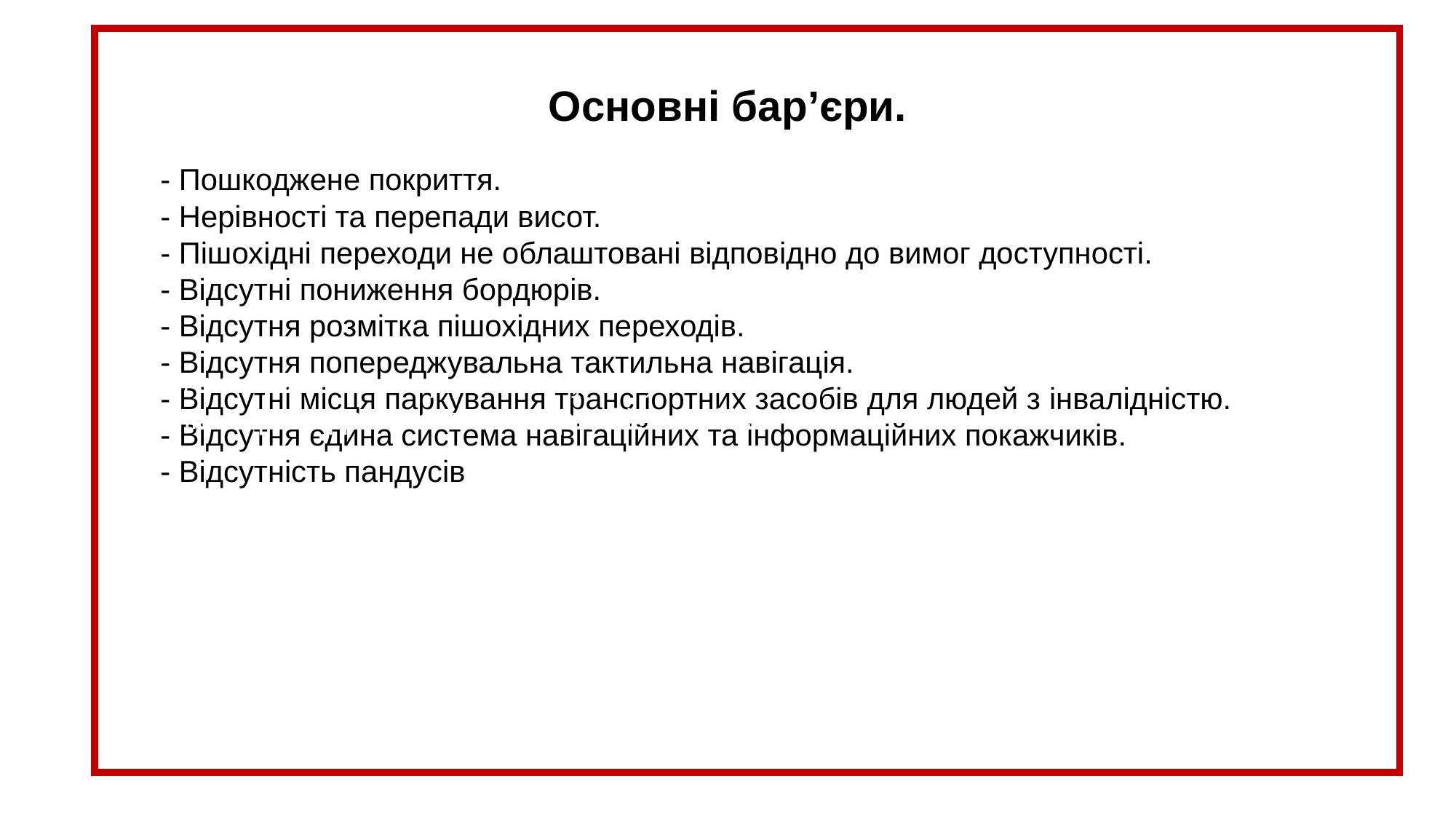

Т р а н с п о р т н а    і н ф р а с т р у к т у р а :
- Зупинка громадського транспорту №1 – об’єкт є
# Основні бар’єри.
- Пошкоджене покриття.
- Нерівності та перепади висот.
- Пішохідні переходи не облаштовані відповідно до вимог доступності.
- Відсутні пониження бордюрів.
- Відсутня розмітка пішохідних переходів.
- Відсутня попереджувальна тактильна навігація.
- Відсутні місця паркування транспортних засобів для людей з інвалідністю.
- Відсутня єдина система навігаційних та інформаційних покажчиків.
- Відсутність пандусів